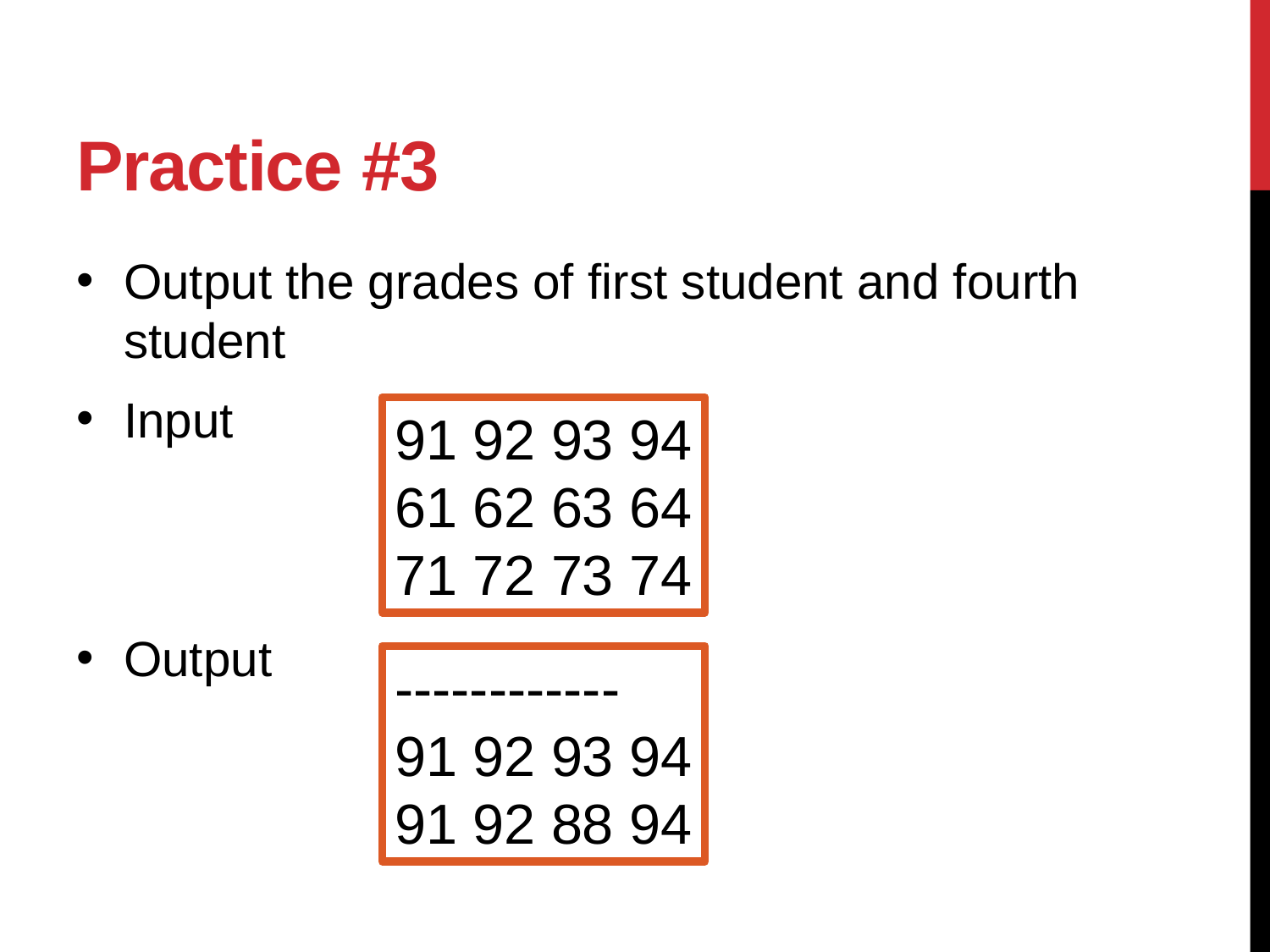

Practice #3
Output the grades of first student and fourth student
Input

Output

91 92 93 94
61 62 63 64
71 72 73 74
------------
91 92 93 94
91 92 88 94